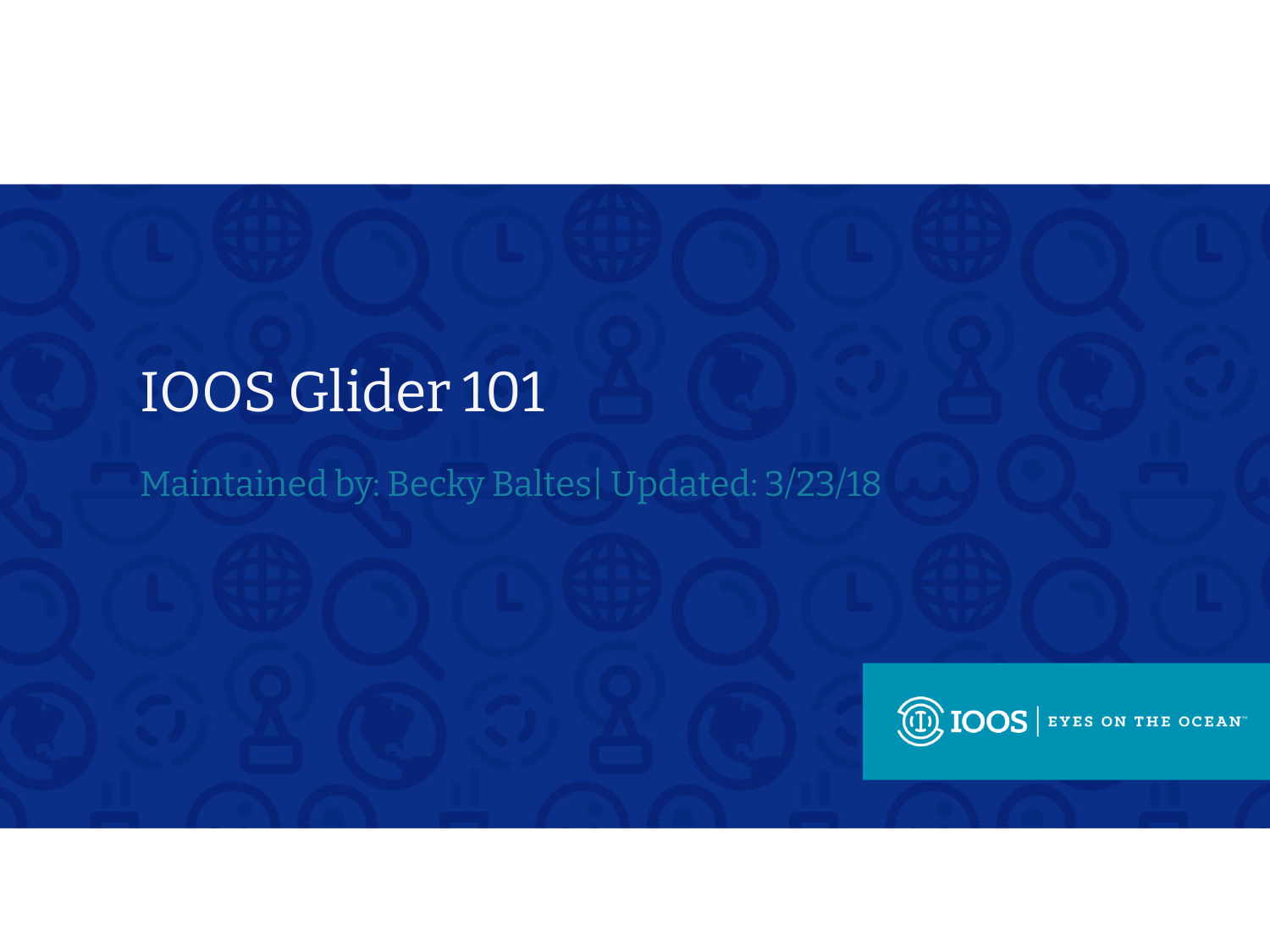

IOOS Glider 101
Maintained by: Becky Baltes| Updated: 3/23/18